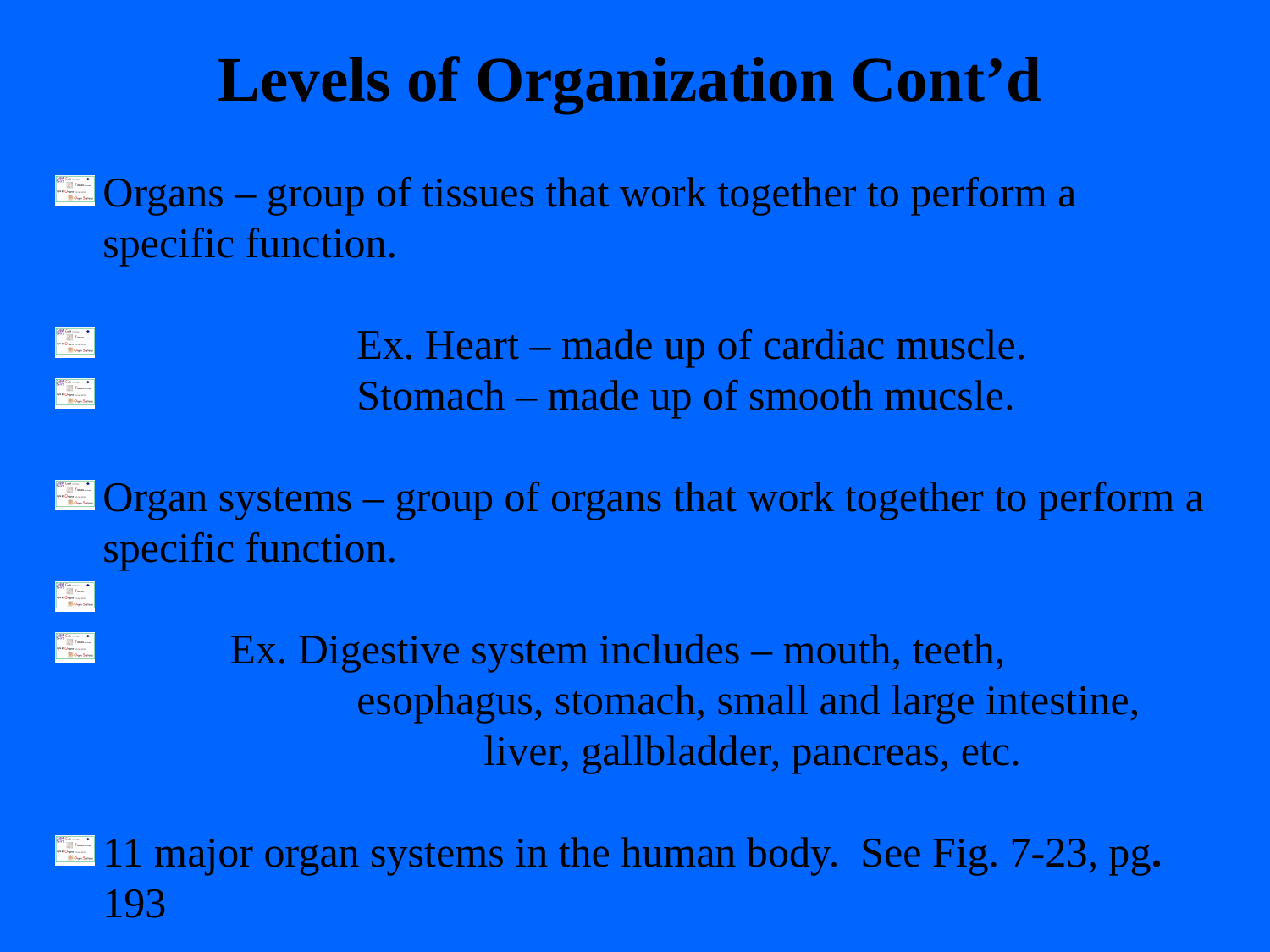

Levels of Organization Cont’d

Organs – group of tissues that work together to perform a specific function.

		Ex. Heart – made up of cardiac muscle.
		Stomach – made up of smooth mucsle.

Organ systems – group of organs that work together to perform a specific function.

	Ex. Digestive system includes – mouth, teeth, 			esophagus, stomach, small and large intestine, 			liver, gallbladder, pancreas, etc.

11 major organ systems in the human body.  See Fig. 7-23, pg. 193